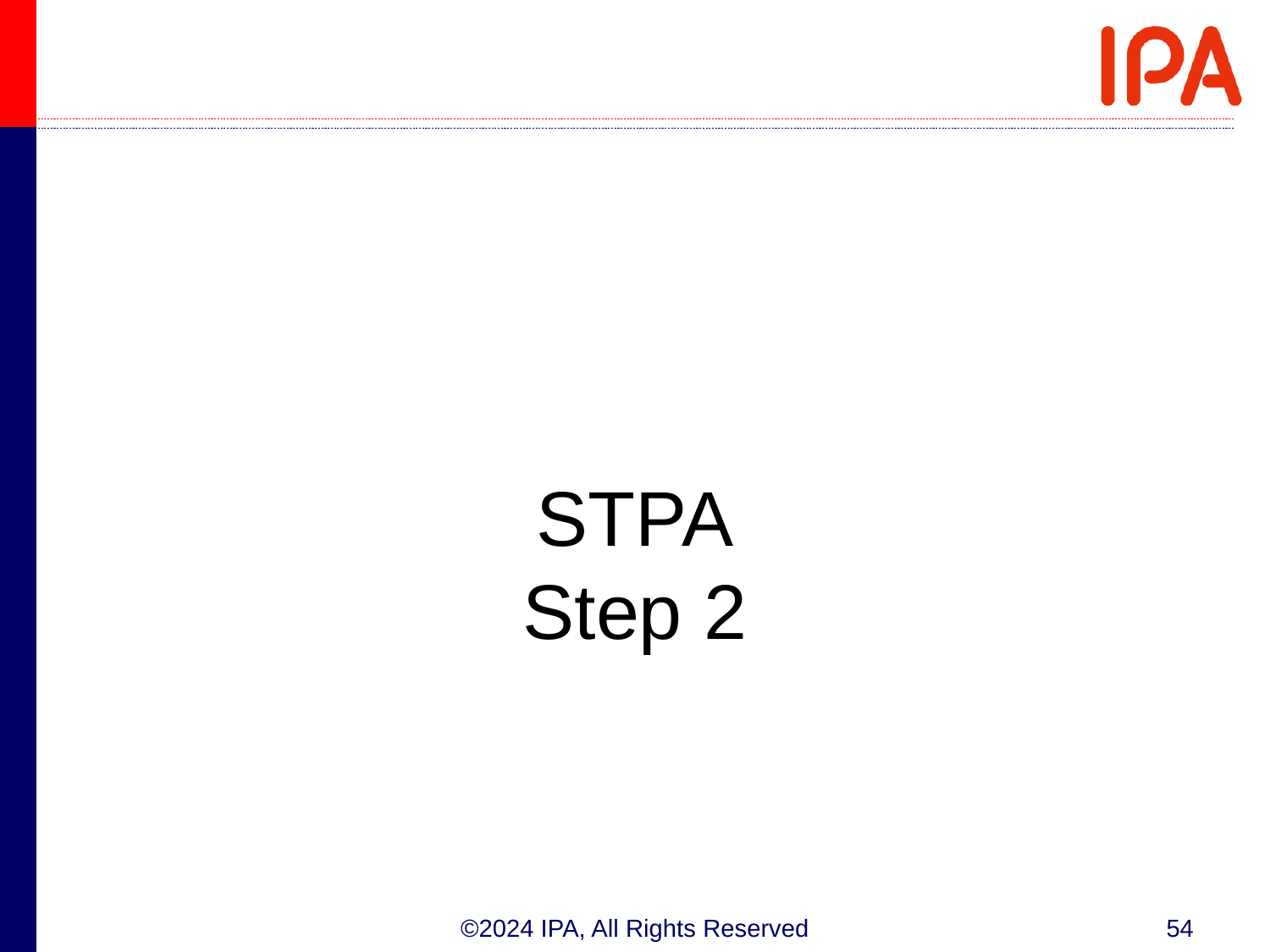

STPA
Step 2
©2024 IPA, All Rights Reserved
54